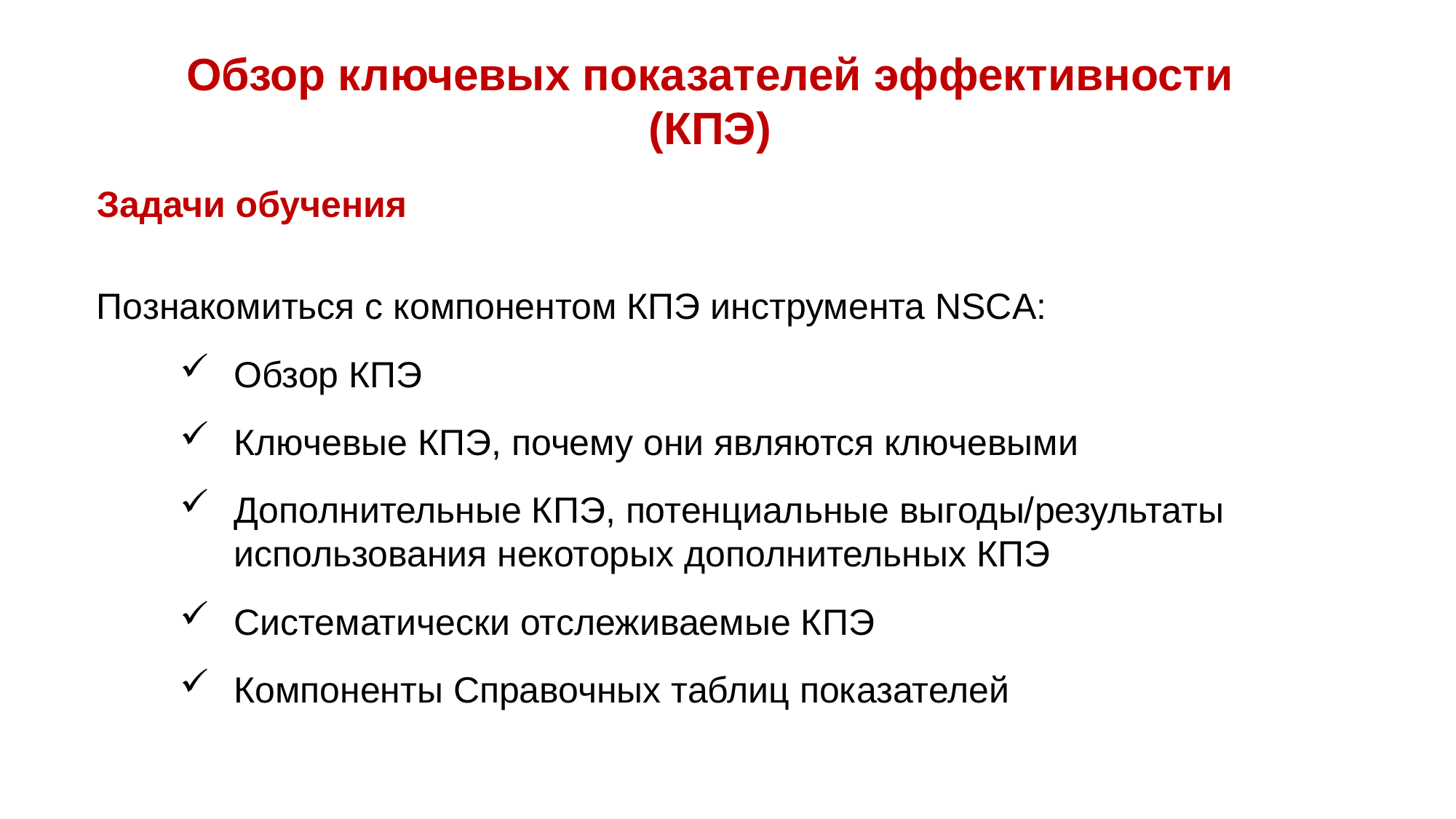

# Обзор ключевых показателей эффективности (КПЭ)
Задачи обучения

Познакомиться с компонентом КПЭ инструмента NSCA:
Обзор КПЭ
Ключевые КПЭ, почему они являются ключевыми
Дополнительные КПЭ, потенциальные выгоды/результаты использования некоторых дополнительных КПЭ
Систематически отслеживаемые КПЭ
Компоненты Справочных таблиц показателей